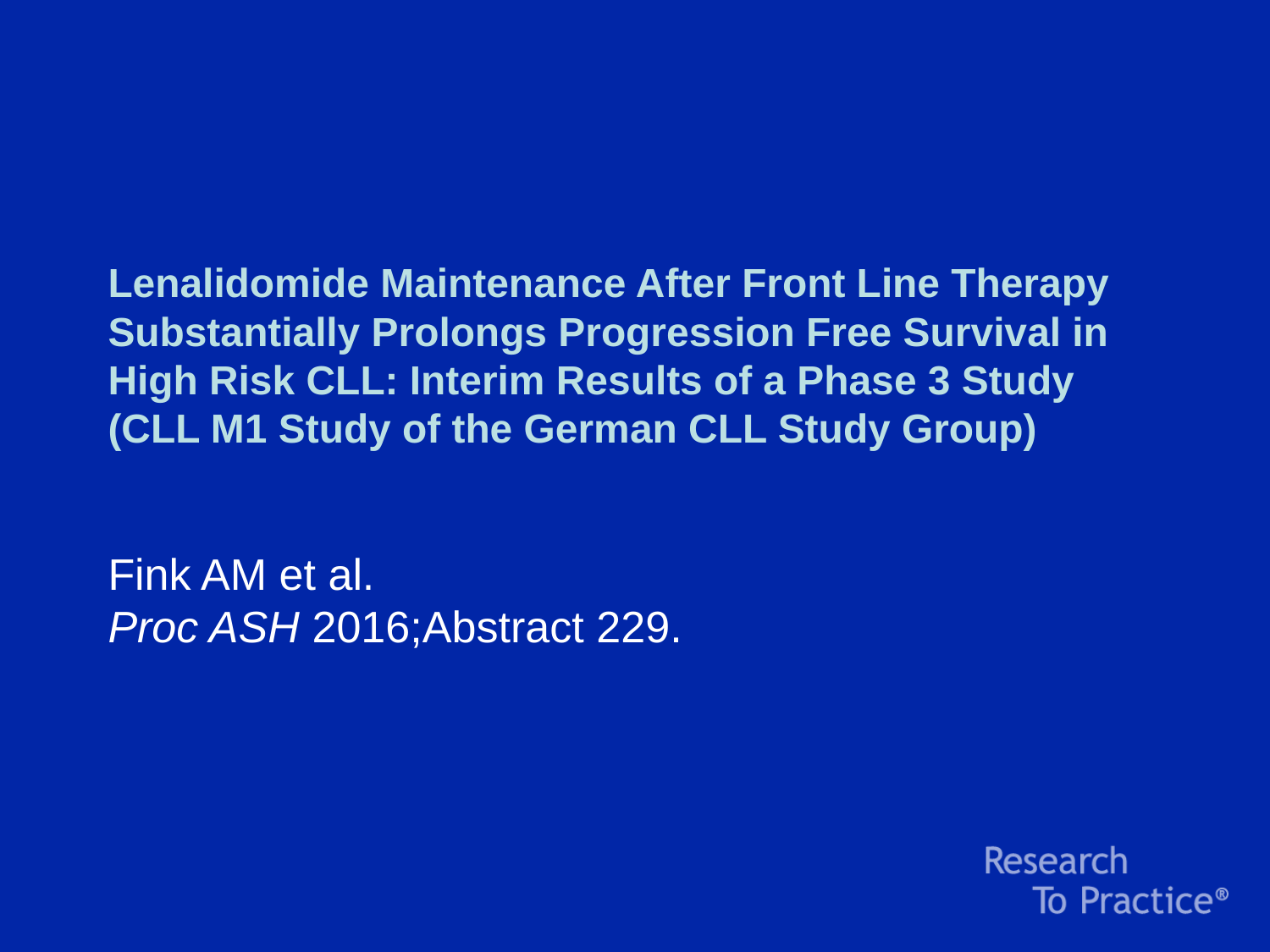

# Lenalidomide Maintenance After Front Line Therapy Substantially Prolongs Progression Free Survival in High Risk CLL: Interim Results of a Phase 3 Study (CLL M1 Study of the German CLL Study Group)
Fink AM et al.
Proc ASH 2016;Abstract 229.